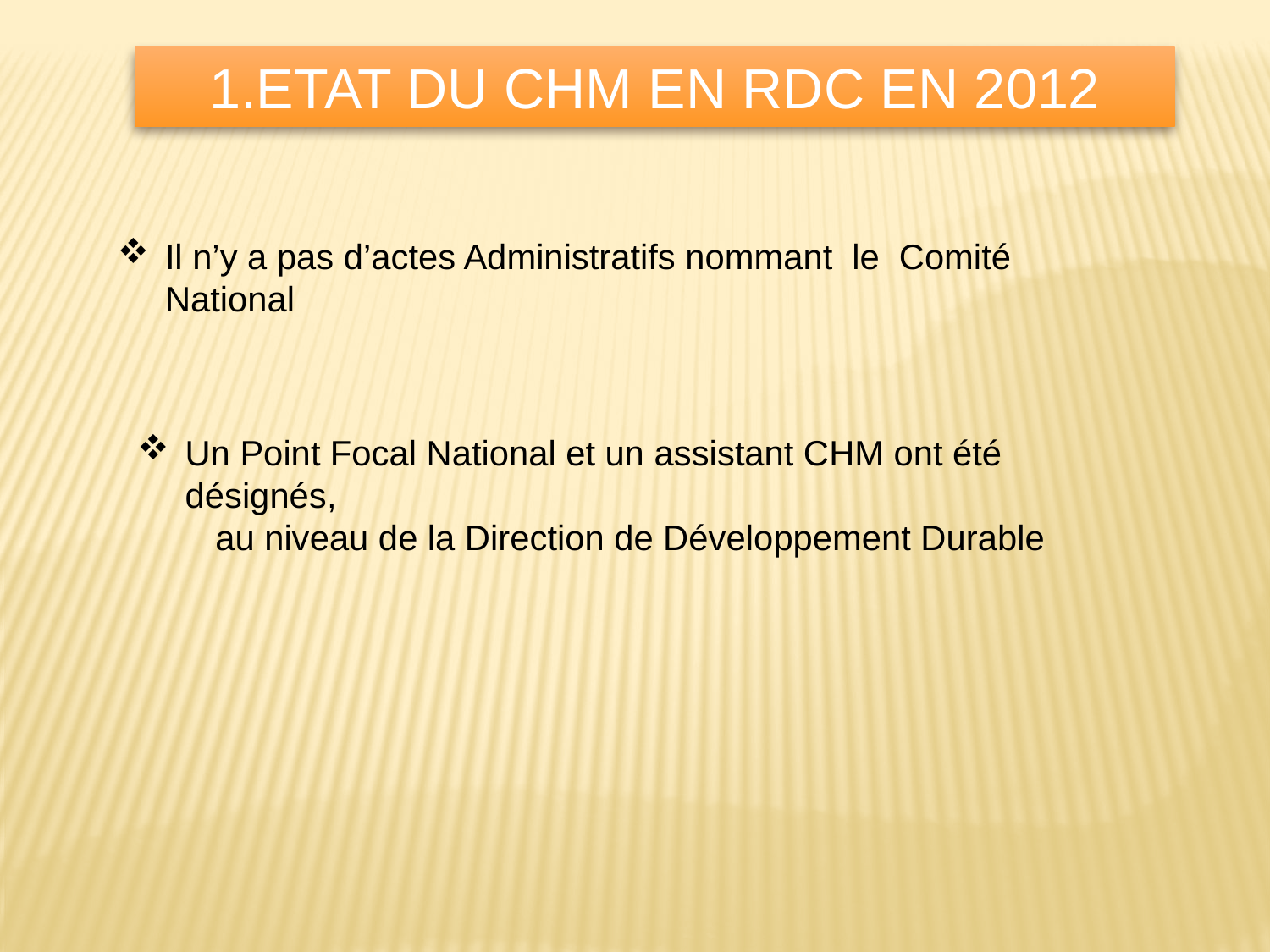

1.ETAT DU CHM EN RDC EN 2012
Il n’y a pas d’actes Administratifs nommant  le  Comité National

Un Point Focal National et un assistant CHM ont été désignés,
        au niveau de la Direction de Développement Durable